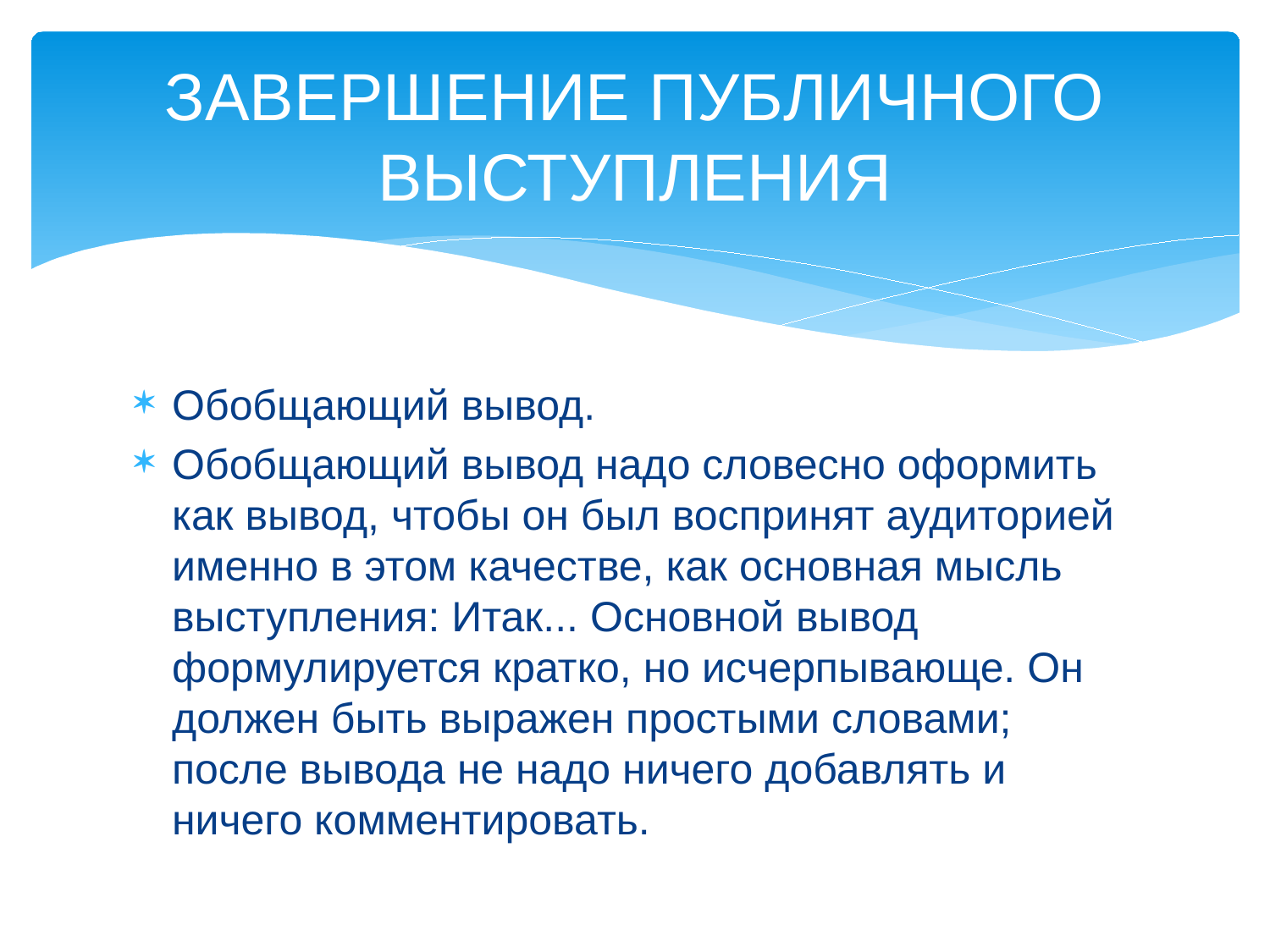

# ЗАВЕРШЕНИЕ ПУБЛИЧНОГО ВЫСТУПЛЕНИЯ
Обобщающий вывод.
Обобщающий вывод надо словесно оформить как вывод, чтобы он был воспринят аудиторией именно в этом качестве, как основная мысль выступления: Итак... Основной вывод формулируется кратко, но исчерпывающе. Он должен быть выражен простыми словами; после вывода не надо ничего добавлять и ничего комментировать.